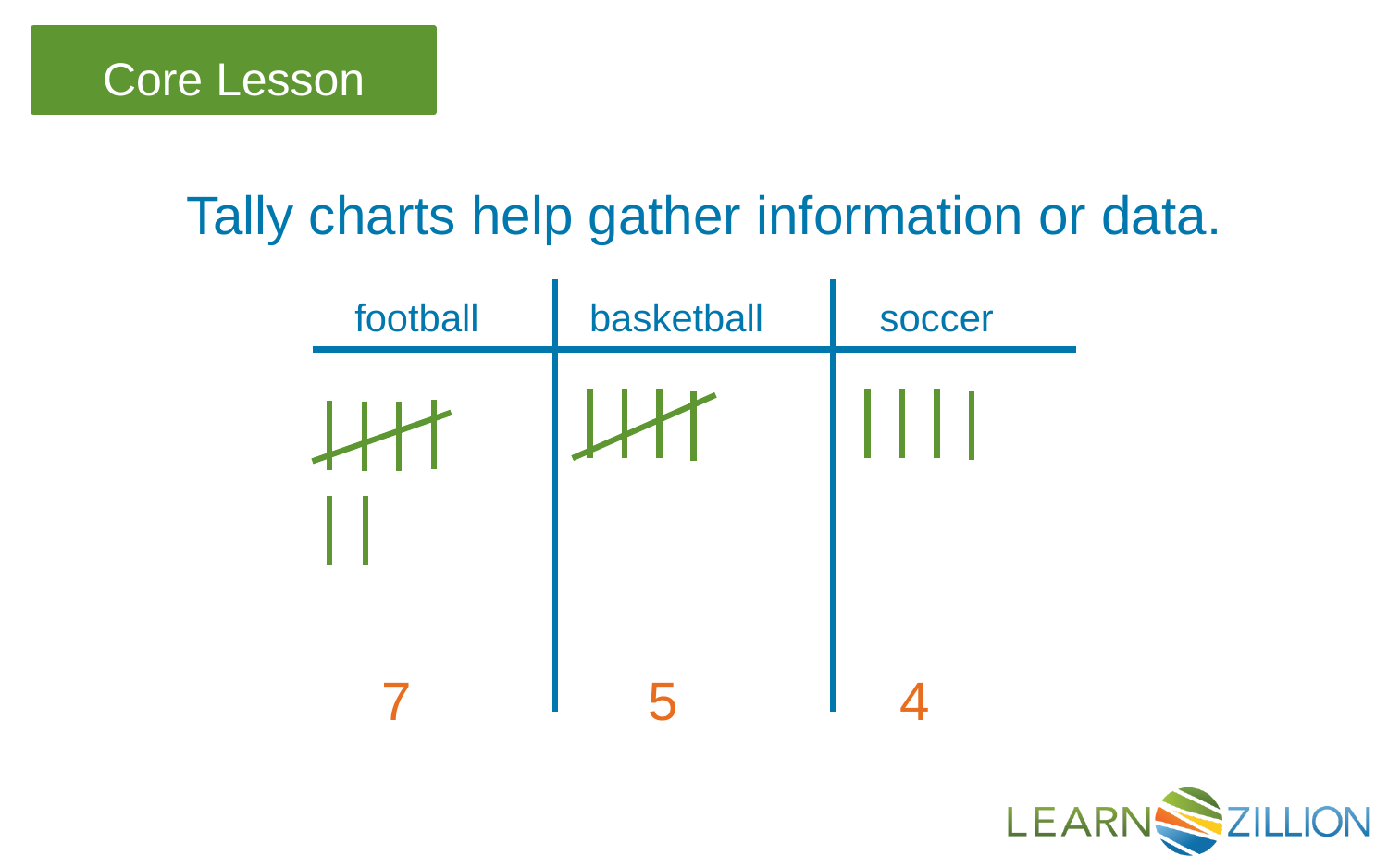

Tally charts help gather information or data.
football
basketball
soccer
7
5
4